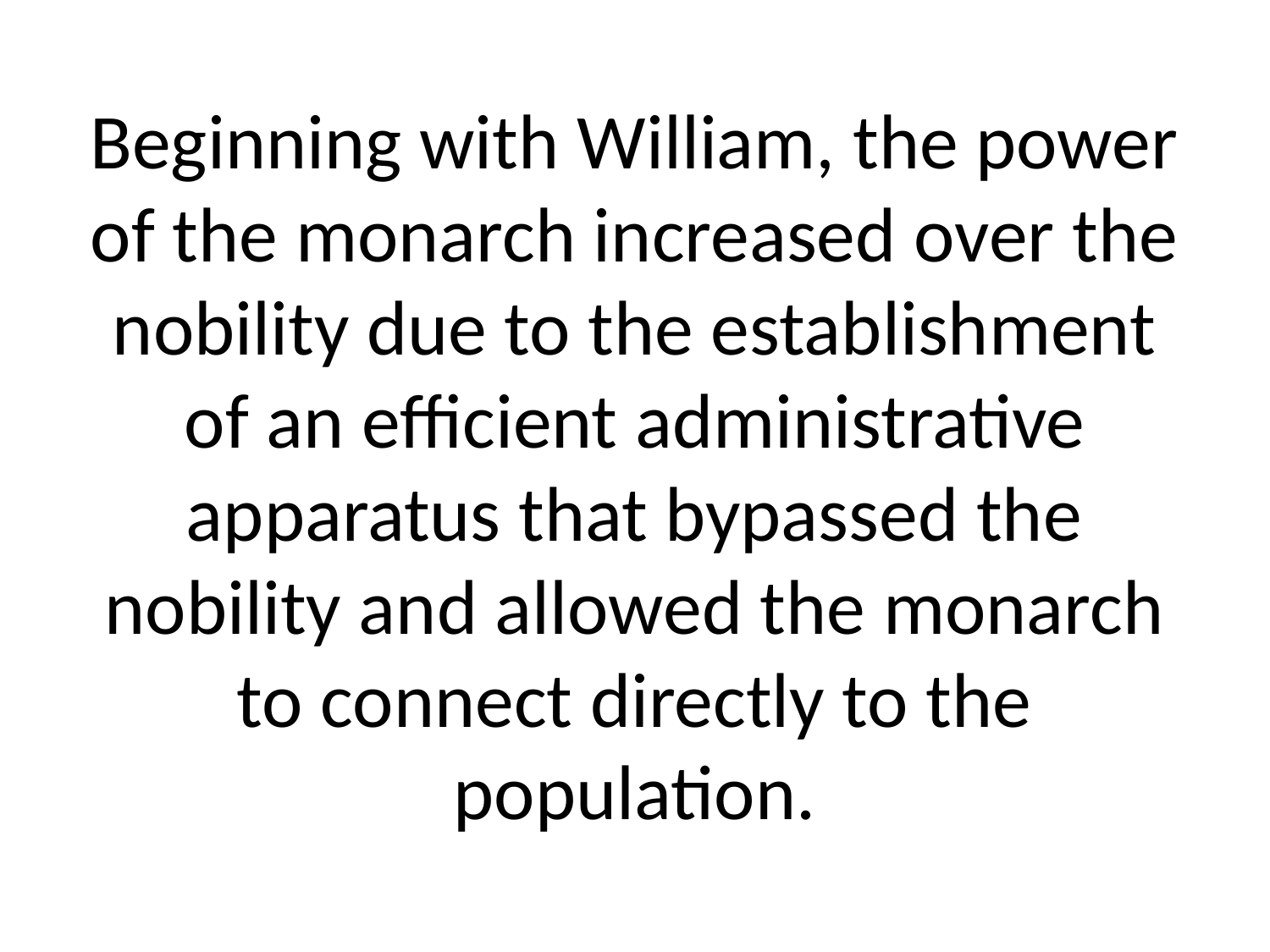

# Beginning with William, the power of the monarch increased over the nobility due to the establishment of an efficient administrative apparatus that bypassed the nobility and allowed the monarch to connect directly to the population.